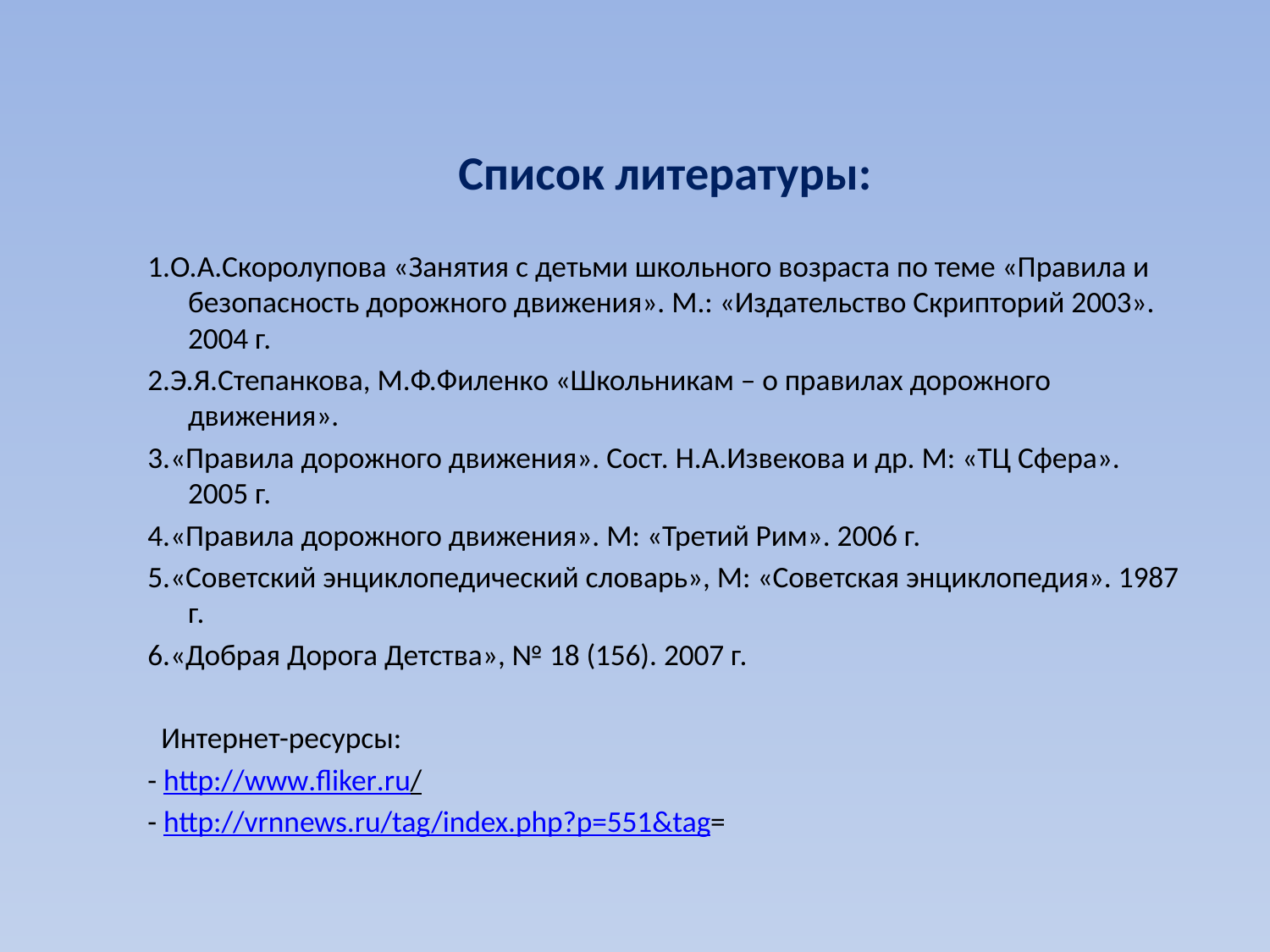

Список литературы:

1.О.А.Скоролупова «Занятия с детьми школьного возраста по теме «Правила и безопасность дорожного движения». М.: «Издательство Скрипторий 2003». 2004 г.
2.Э.Я.Степанкова, М.Ф.Филенко «Школьникам – о правилах дорожного движения».
3.«Правила дорожного движения». Сост. Н.А.Извекова и др. М: «ТЦ Сфера». 2005 г.
4.«Правила дорожного движения». М: «Третий Рим». 2006 г.
5.«Советский энциклопедический словарь», М: «Советская энциклопедия». 1987 г.
6.«Добрая Дорога Детства», № 18 (156). 2007 г.

  Интернет-ресурсы:
- http://www.fliker.ru/
- http://vrnnews.ru/tag/index.php?p=551&tag=